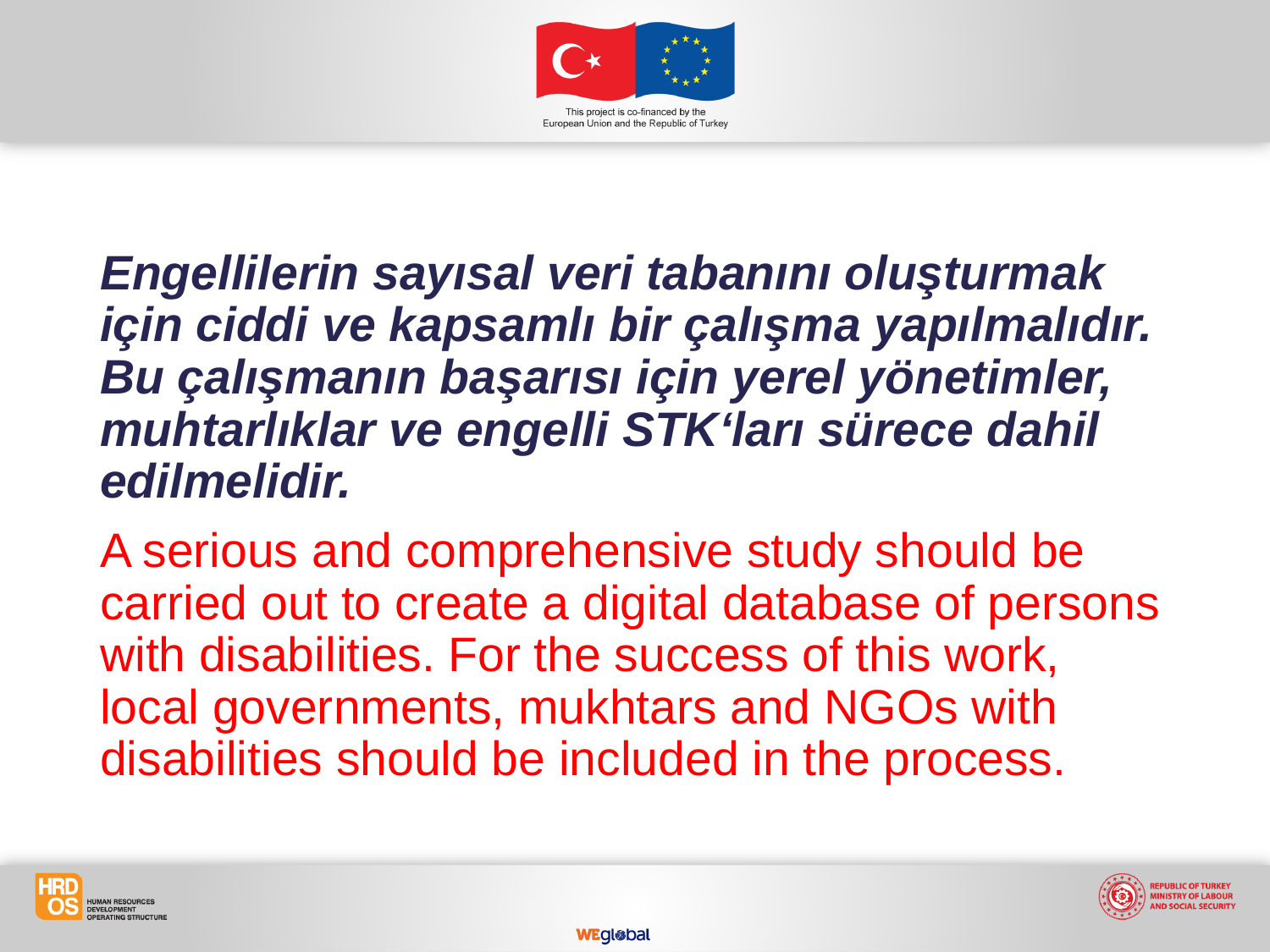

Engellilerin sayısal veri tabanını oluşturmak için ciddi ve kapsamlı bir çalışma yapılmalıdır. Bu çalışmanın başarısı için yerel yönetimler, muhtarlıklar ve engelli STK‘ları sürece dahil edilmelidir.
A serious and comprehensive study should be carried out to create a digital database of persons with disabilities. For the success of this work, local governments, mukhtars and NGOs with disabilities should be included in the process.